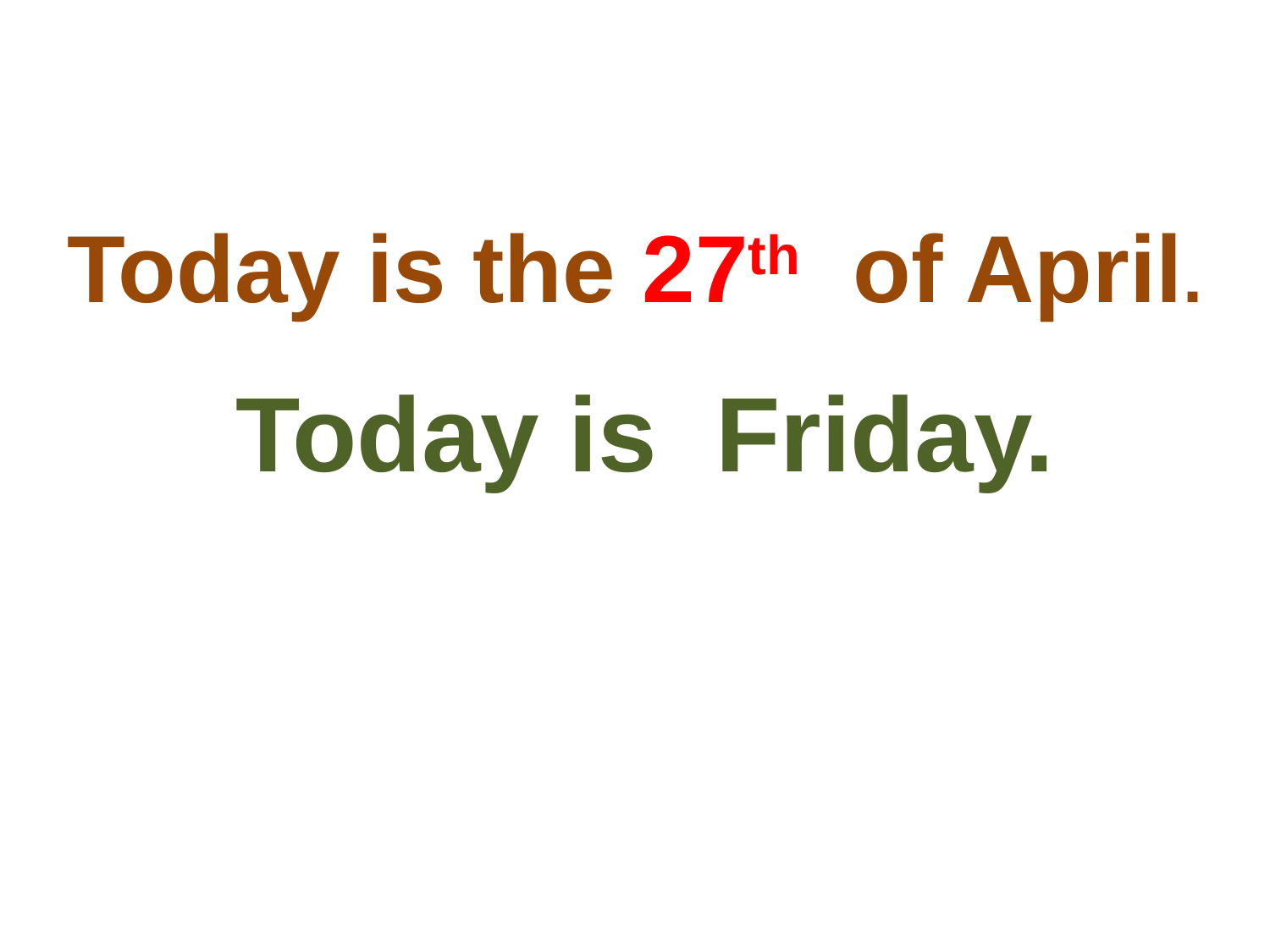

# Today is the 27th  of April.
Today is  Friday.